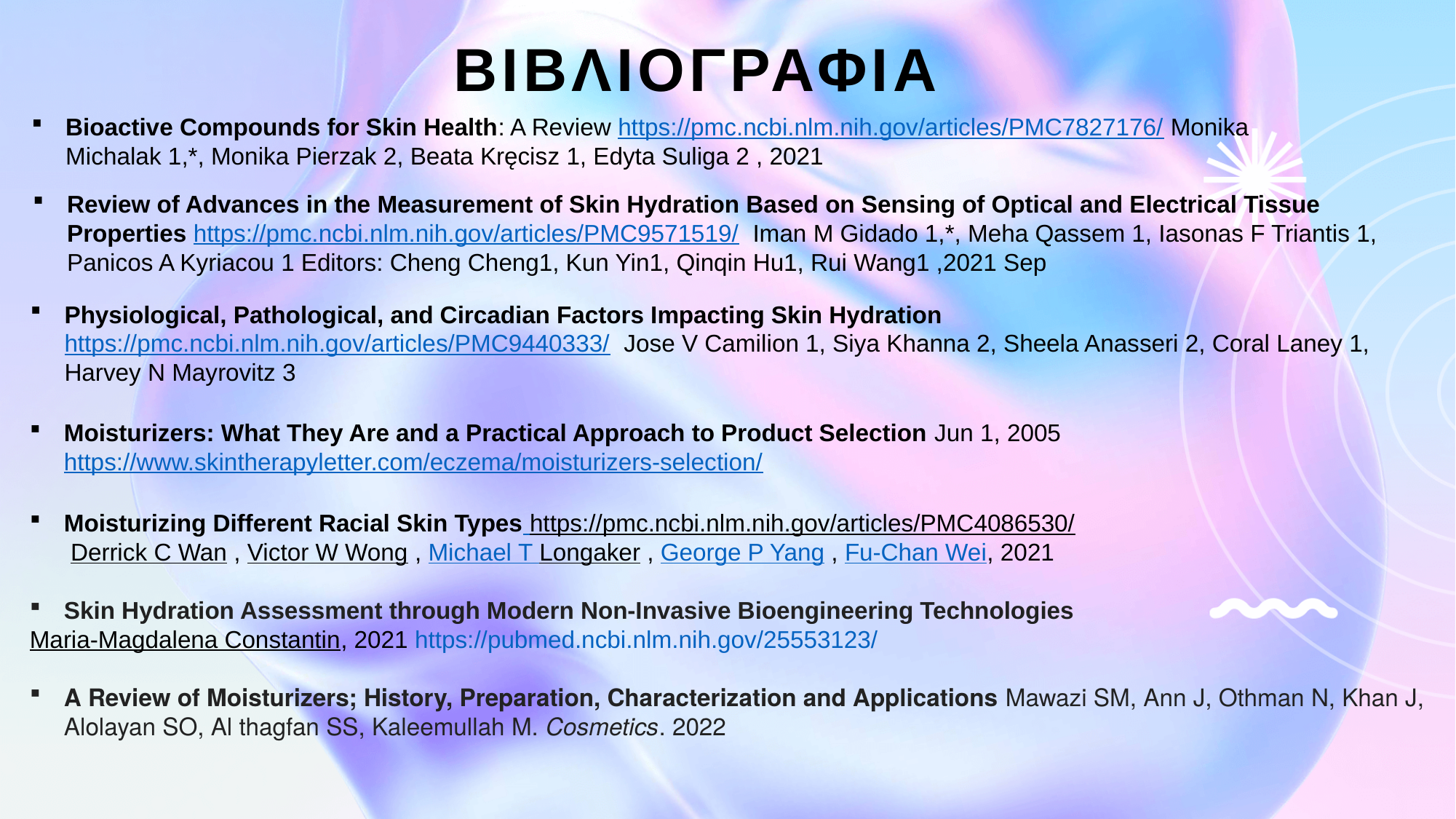

# ΒΙΒΛΙΟΓΡΑΦΙΑ
Bioactive Compounds for Skin Health: A Review https://pmc.ncbi.nlm.nih.gov/articles/PMC7827176/ Monika Michalak 1,*, Monika Pierzak 2, Beata Kręcisz 1, Edyta Suliga 2 , 2021
Review of Advances in the Measurement of Skin Hydration Based on Sensing of Optical and Electrical Tissue Properties https://pmc.ncbi.nlm.nih.gov/articles/PMC9571519/  Iman M Gidado 1,*, Meha Qassem 1, Iasonas F Triantis 1, Panicos A Kyriacou 1 Editors: Cheng Cheng1, Kun Yin1, Qinqin Hu1, Rui Wang1 ,2021 Sep
Physiological, Pathological, and Circadian Factors Impacting Skin Hydration https://pmc.ncbi.nlm.nih.gov/articles/PMC9440333/  Jose V Camilion 1, Siya Khanna 2, Sheela Anasseri 2, Coral Laney 1, Harvey N Mayrovitz 3
Moisturizers: What They Are and a Practical Approach to Product Selection Jun 1, 2005 https://www.skintherapyletter.com/eczema/moisturizers-selection/
Moisturizing Different Racial Skin Types https://pmc.ncbi.nlm.nih.gov/articles/PMC4086530/
 Derrick C Wan , Victor W Wong , Michael T Longaker , George P Yang , Fu-Chan Wei, 2021

Skin Hydration Assessment through Modern Non-Invasive Bioengineering Technologies
Maria-Magdalena Constantin, 2021 https://pubmed.ncbi.nlm.nih.gov/25553123/

A Review of Moisturizers; History, Preparation, Characterization and Applications Mawazi SM, Ann J, Othman N, Khan J, Alolayan SO, Al thagfan SS, Kaleemullah M. Cosmetics. 2022